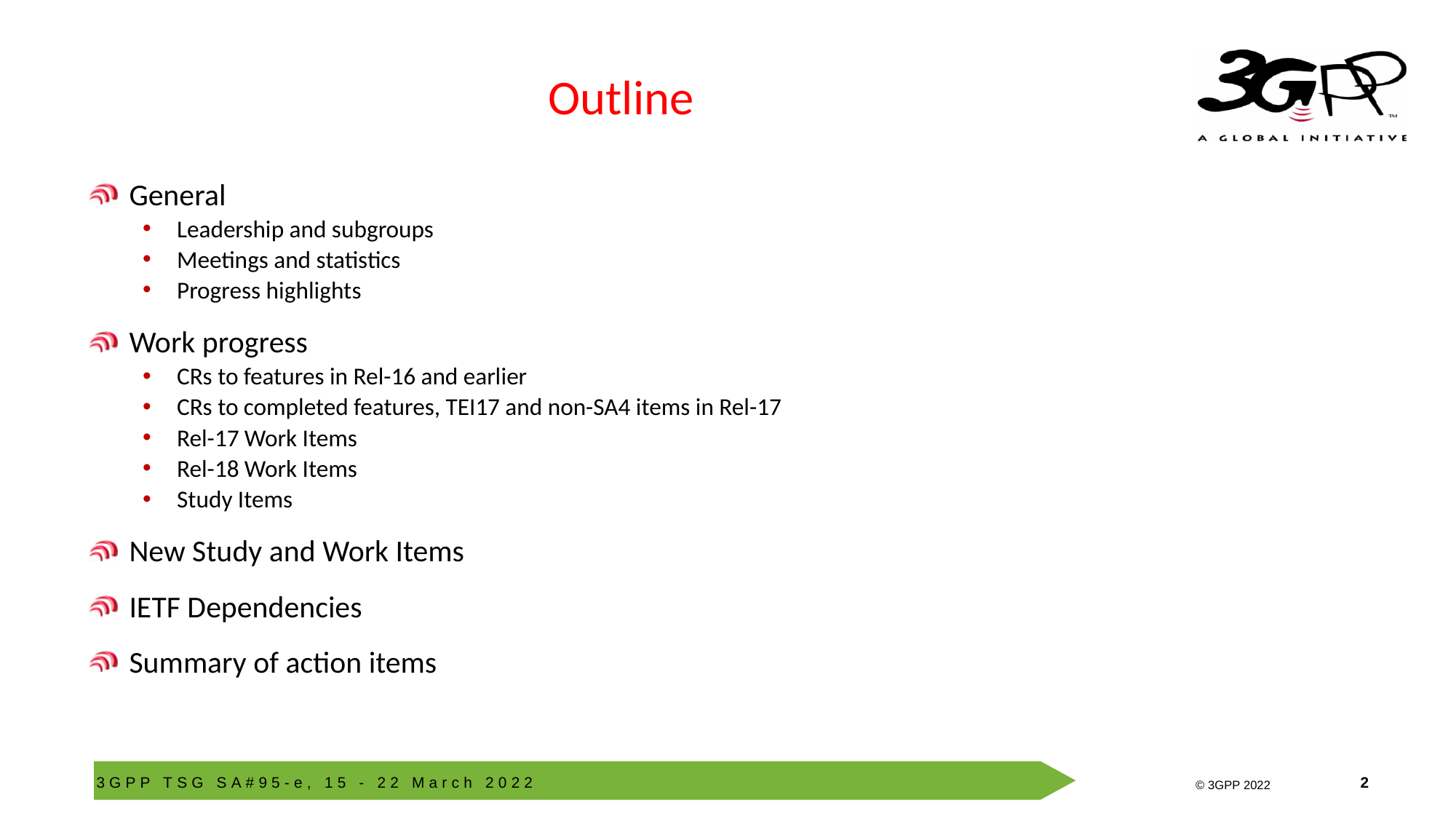

# Outline
General
Leadership and subgroups
Meetings and statistics
Progress highlights
Work progress
CRs to features in Rel-16 and earlier
CRs to completed features, TEI17 and non-SA4 items in Rel-17
Rel-17 Work Items
Rel-18 Work Items
Study Items
New Study and Work Items
IETF Dependencies
Summary of action items